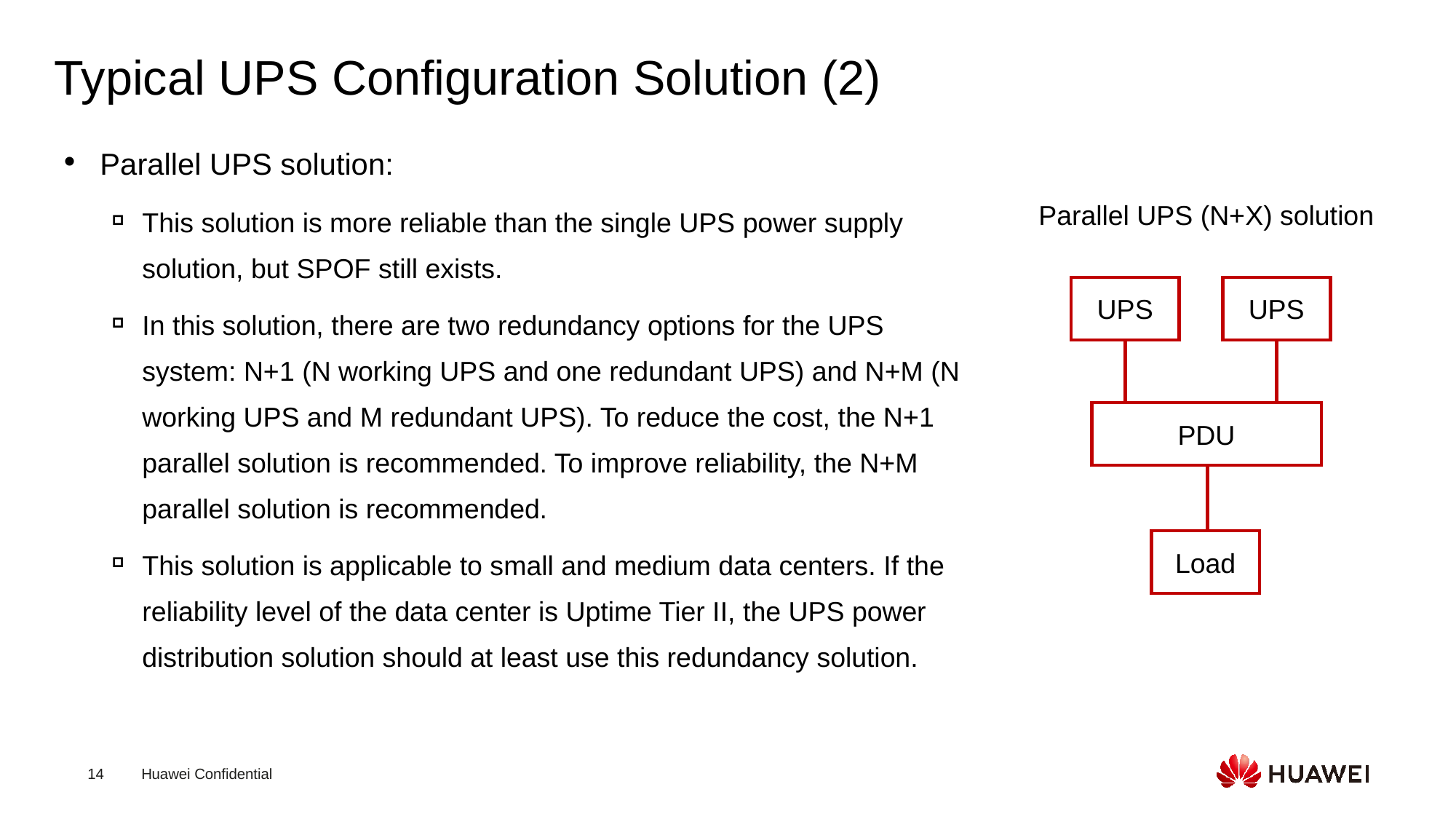

# Typical UPS Configuration Solution (2)
Parallel UPS solution:
This solution is more reliable than the single UPS power supply solution, but SPOF still exists.
In this solution, there are two redundancy options for the UPS system: N+1 (N working UPS and one redundant UPS) and N+M (N working UPS and M redundant UPS). To reduce the cost, the N+1 parallel solution is recommended. To improve reliability, the N+M parallel solution is recommended.
This solution is applicable to small and medium data centers. If the reliability level of the data center is Uptime Tier II, the UPS power distribution solution should at least use this redundancy solution.

Parallel UPS (N+X) solution
UPS
UPS
PDU
Load